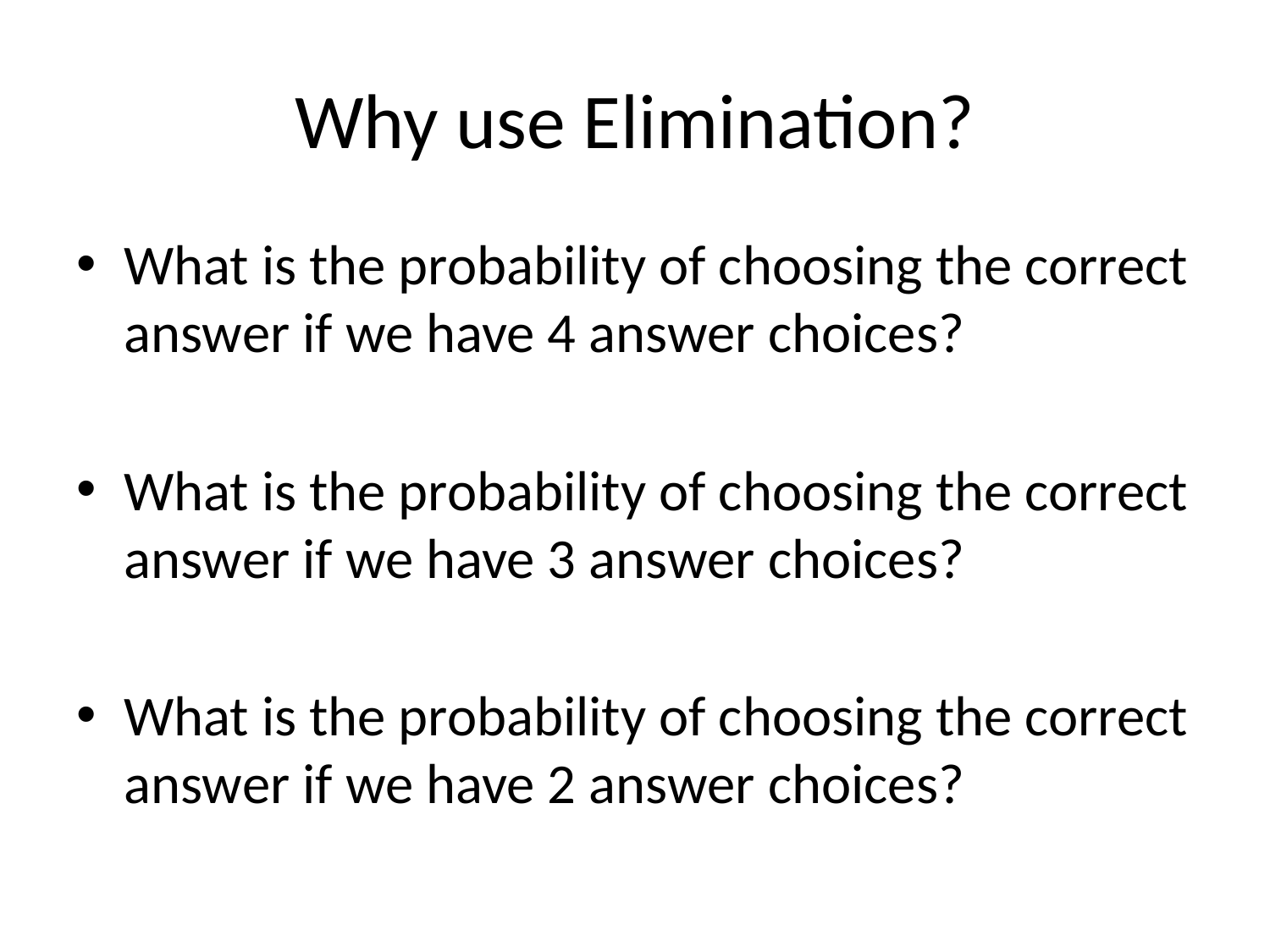

# Why use Elimination?
What is the probability of choosing the correct answer if we have 4 answer choices?

What is the probability of choosing the correct answer if we have 3 answer choices?

What is the probability of choosing the correct answer if we have 2 answer choices?